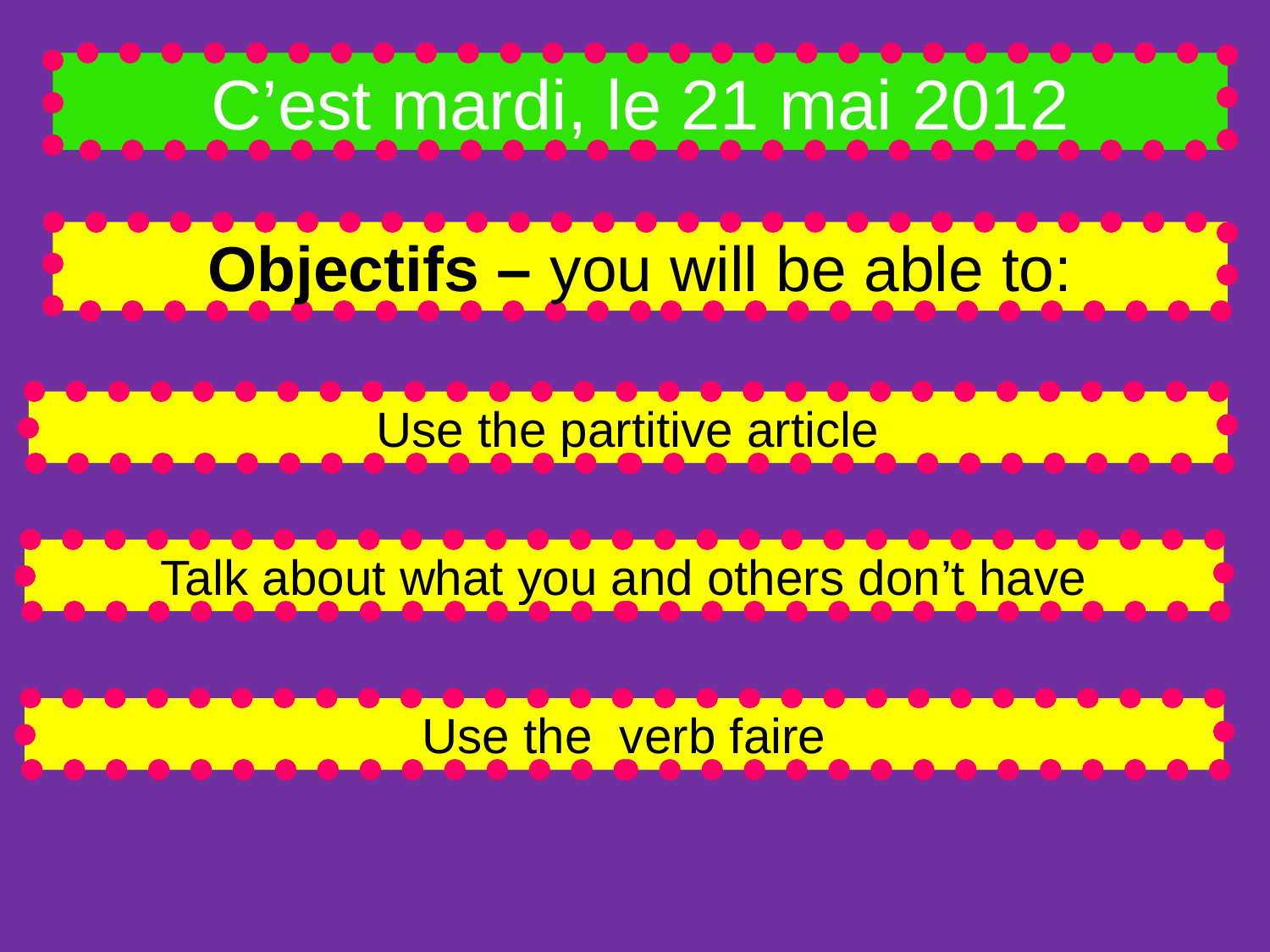

C’est mardi, le 21 mai 2012
Objectifs – you will be able to:
Use the partitive article
Talk about what you and others don’t have
Use the  verb faire